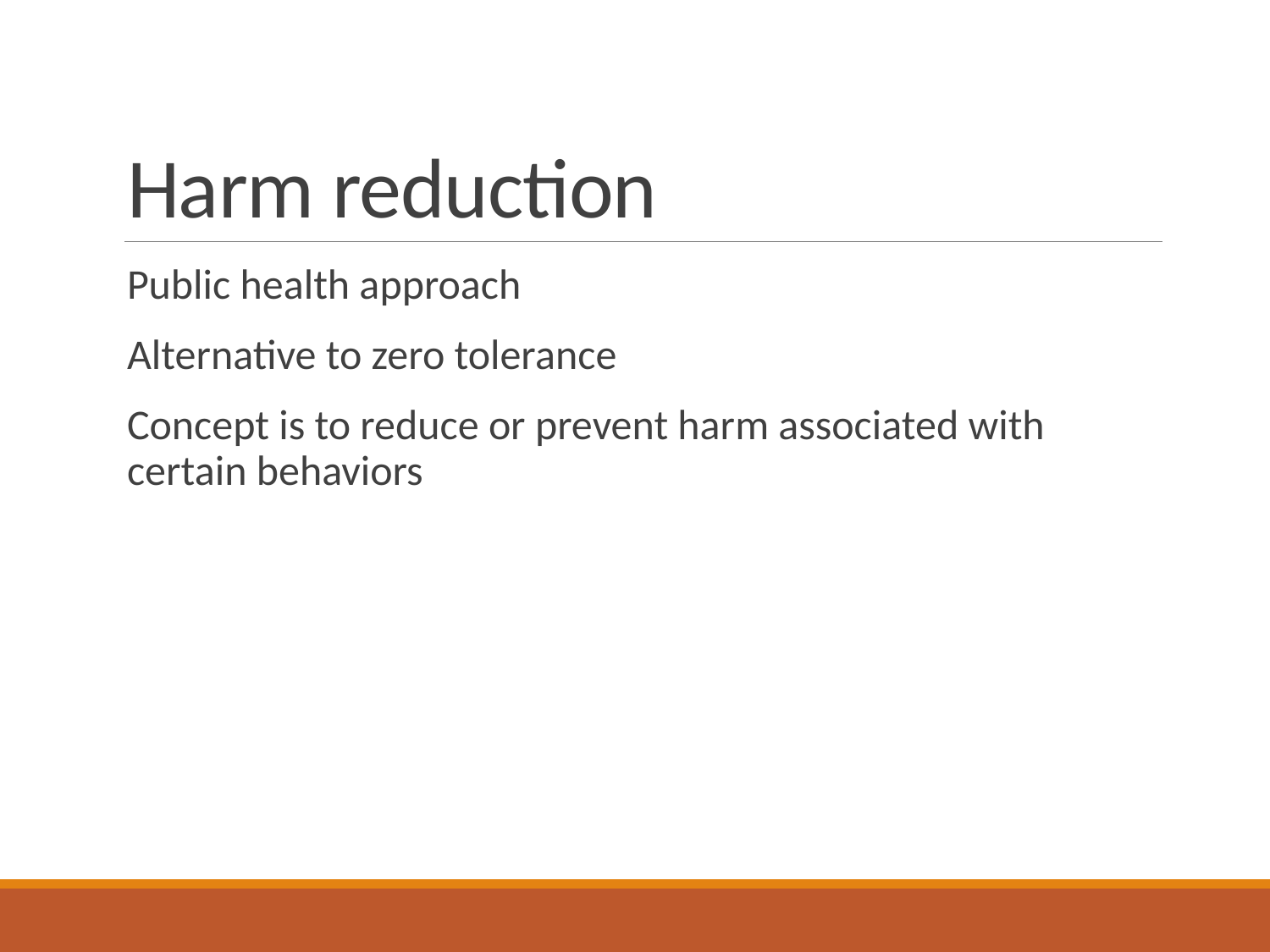

# Harm reduction
Public health approach
Alternative to zero tolerance
Concept is to reduce or prevent harm associated with certain behaviors